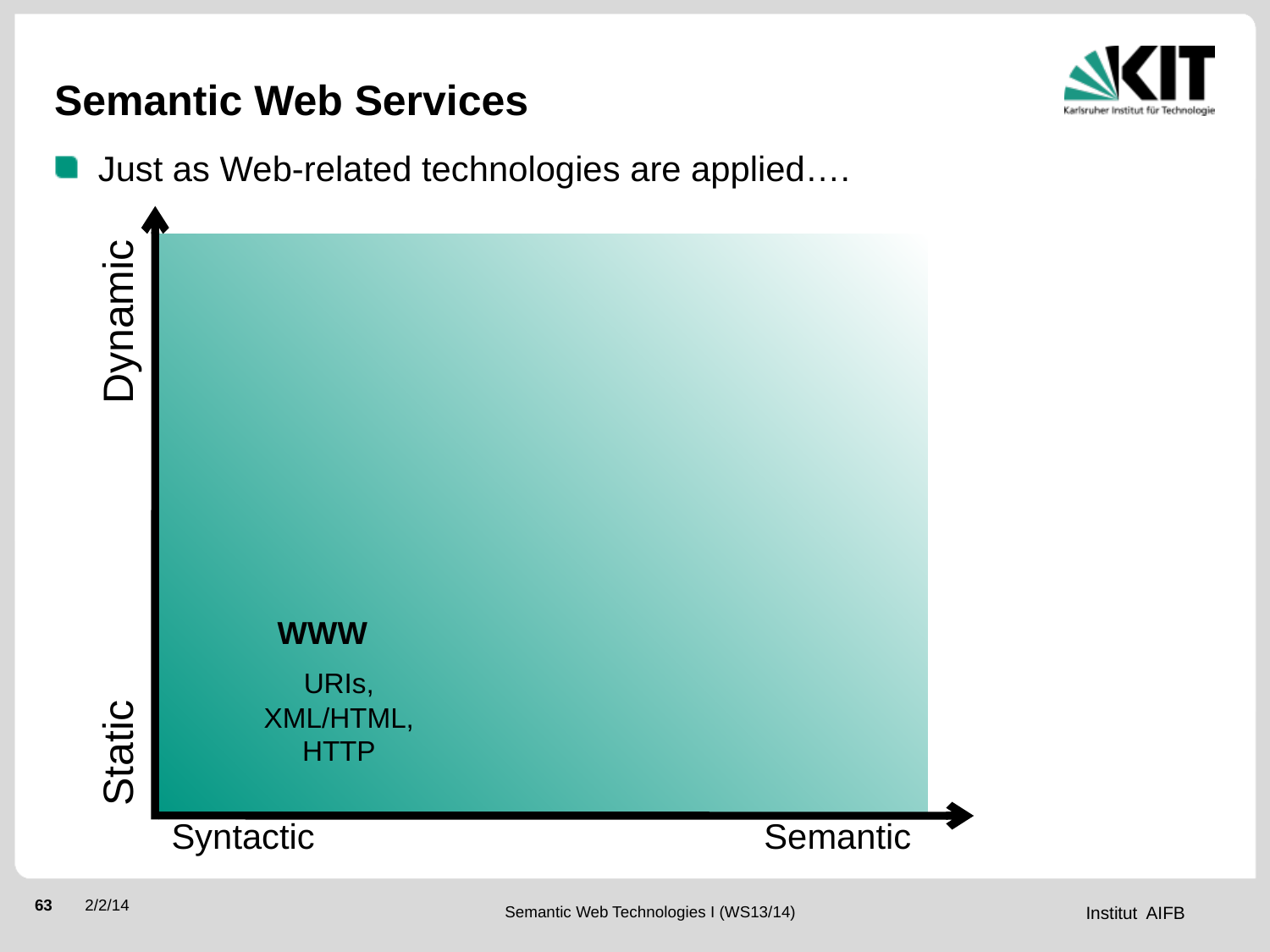

# Semantic Web Services
Just as Web-related technologies are applied….
Dynamic

WWW
Static
URIs, XML/HTML, HTTP
Syntactic
Semantic